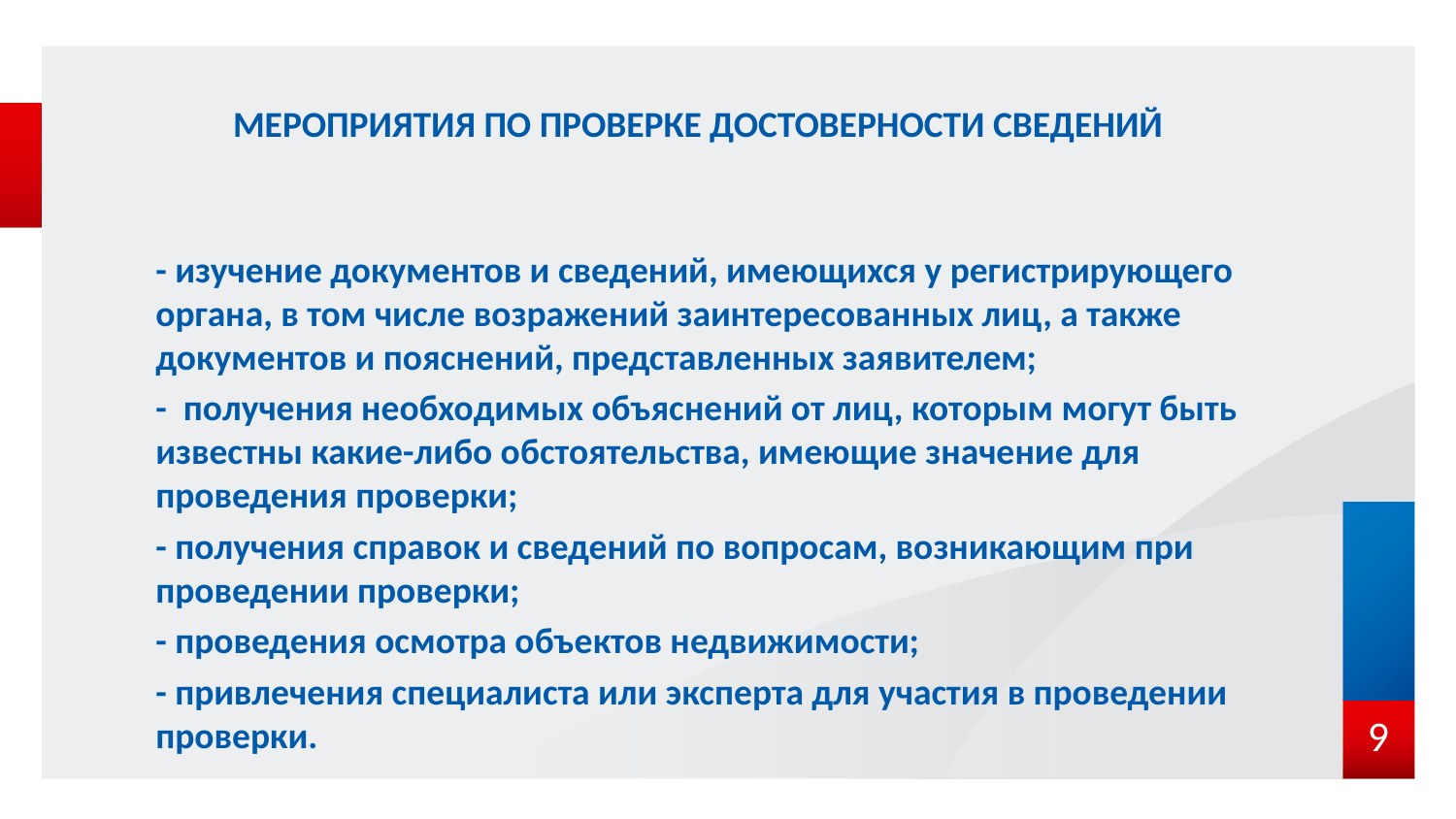

# МЕРОПРИЯТИЯ ПО ПРОВЕРКЕ ДОСТОВЕРНОСТИ СВЕДЕНИЙ
- изучение документов и сведений, имеющихся у регистрирующего органа, в том числе возражений заинтересованных лиц, а также документов и пояснений, представленных заявителем;
-  получения необходимых объяснений от лиц, которым могут быть известны какие-либо обстоятельства, имеющие значение для проведения проверки;
- получения справок и сведений по вопросам, возникающим при проведении проверки;
- проведения осмотра объектов недвижимости;
- привлечения специалиста или эксперта для участия в проведении проверки.
9